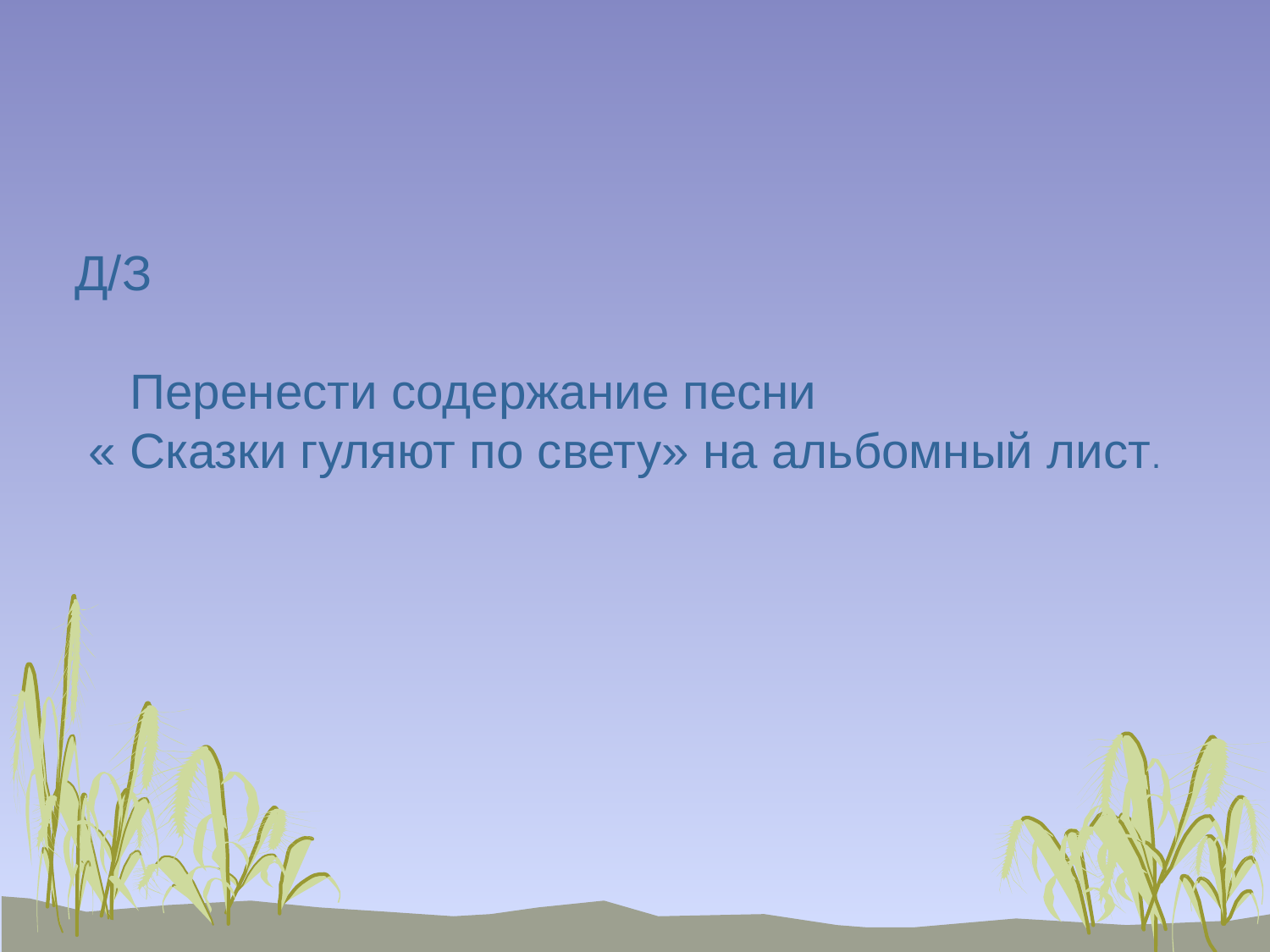

#
Д/З

    Перенести содержание песни
 « Сказки гуляют по свету» на альбомный лист.